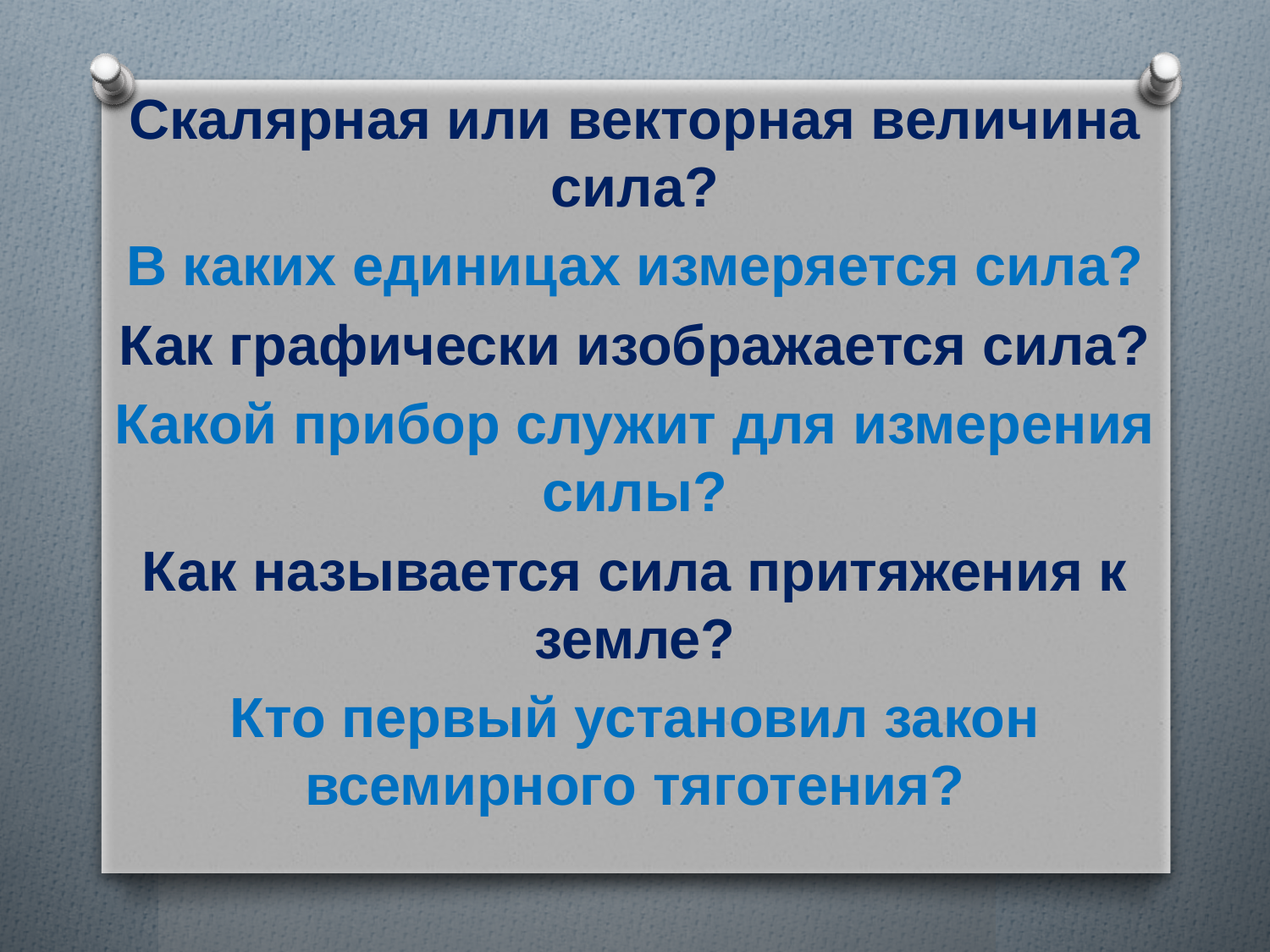

Скалярная или векторная величина сила?
В каких единицах измеряется сила?
Как графически изображается сила?
Какой прибор служит для измерения силы?
Как называется сила притяжения к земле?
Кто первый установил закон всемирного тяготения?